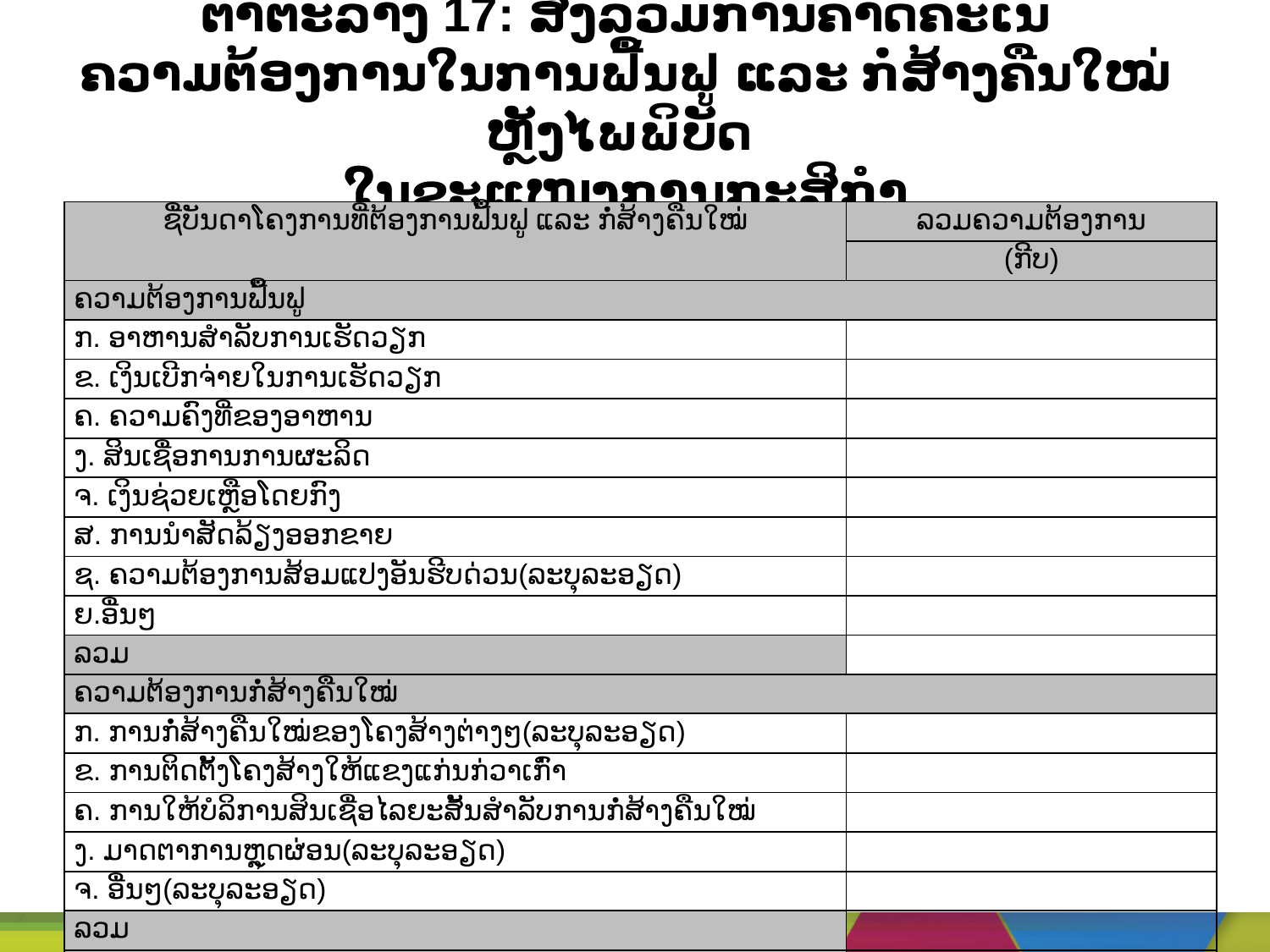

# ຕາຕະລາງ 17: ສັງລວມການຄາດຄະເນຄວາມຕ້ອງການໃນການຟື້ນຟູ ແລະ ກໍ່ສ້າງຄືນໃໝ່ຫຼັງໄພພິບັດ ໃນຂະແໜງການກະສິກຳ
| ຊື່ບັນດາໂຄງການທີ່ຕ້ອງການຟື້ນຟູ ແລະ ກໍ່ສ້າງຄືນໃໝ່ | ລວມຄວາມຕ້ອງການ |
| --- | --- |
|  | (ກີບ) |
| ຄວາມຕ້ອງການຟື້ນຟູ |  |
| ກ. ອາຫານສຳລັບການເຮັດວຽກ |  |
| ຂ. ເງິນເບີກຈ່າຍໃນການເຮັດວຽກ |  |
| ຄ. ຄວາມຄົງທີ່ຂອງອາຫານ |  |
| ງ. ສິນເຊື່ອການການຜະລິດ |  |
| ຈ. ເງິນຊ່ວຍເຫຼືອໂດຍກົງ |  |
| ສ. ການນຳສັດລ້ຽງອອກຂາຍ |  |
| ຊ. ຄວາມຕ້ອງການສ້ອມແປງອັນຮີບດ່ວນ(ລະບຸລະອຽດ) |  |
| ຍ.ອື່ນໆ |  |
| ລວມ |  |
| ຄວາມຕ້ອງການກໍ່ສ້າງຄືນໃໝ່ |  |
| ກ. ການກໍ່ສ້າງຄືນໃໝ່ຂອງໂຄງສ້າງຕ່າງໆ(ລະບຸລະອຽດ) |  |
| ຂ. ການຕິດຕັ້ງໂຄງສ້າງໃຫ້ແຂງແກ່ນກ່ວາເກົ່າ |  |
| ຄ. ການໃຫ້ບໍລິການສິນເຊື່ອໄລຍະສັ້ນສຳລັບການກໍ່ສ້າງຄືນໃໝ່ |  |
| ງ. ມາດຕາການຫຼຸດຜ່ອນ(ລະບຸລະອຽດ) |  |
| ຈ. ອື່ນໆ(ລະບຸລະອຽດ) |  |
| ລວມ |  |
| ລວມຍອດ |  |